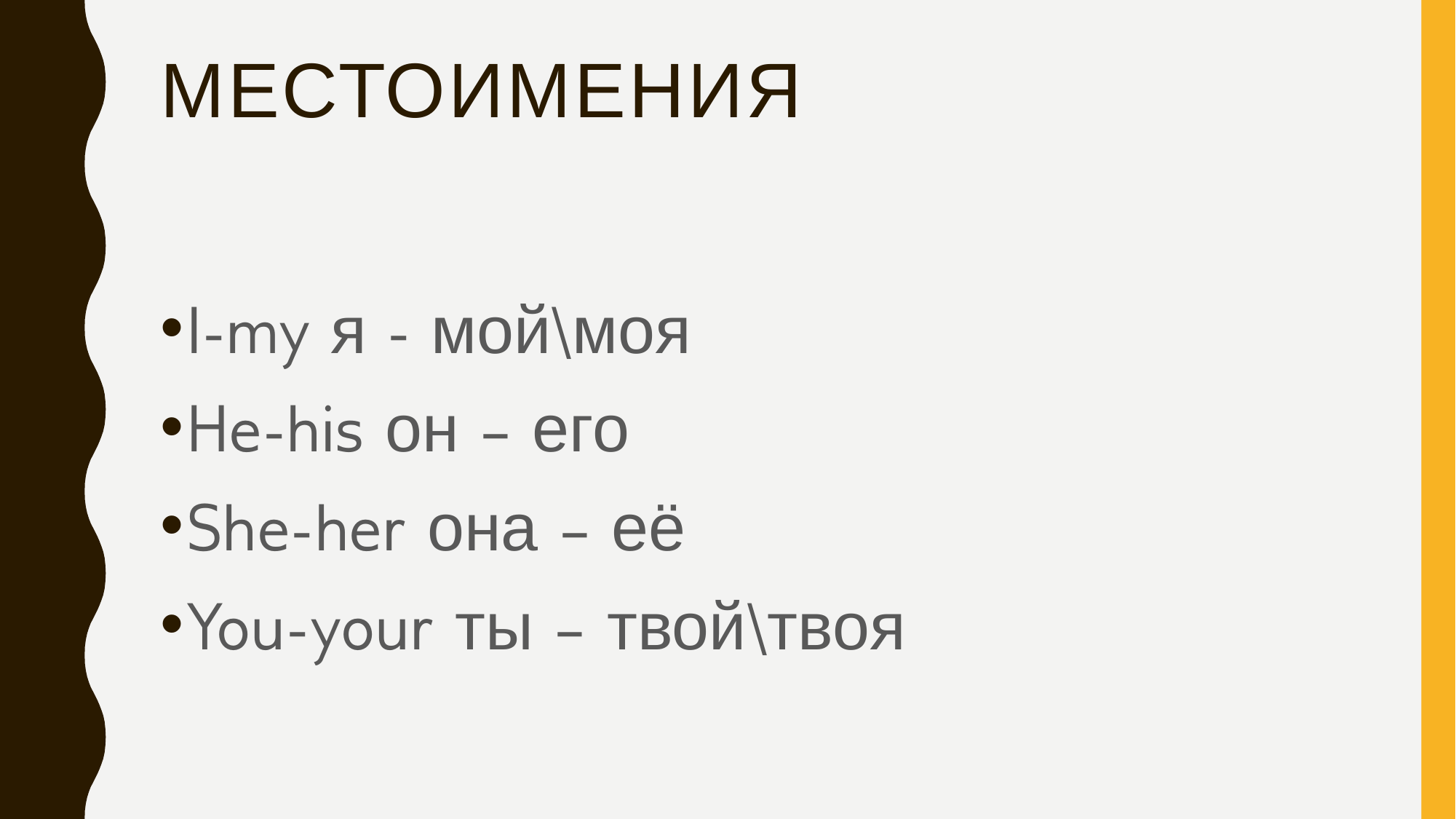

# Местоимения
I-my я - мой\моя
He-his он – его
She-her она – её
You-your ты – твой\твоя